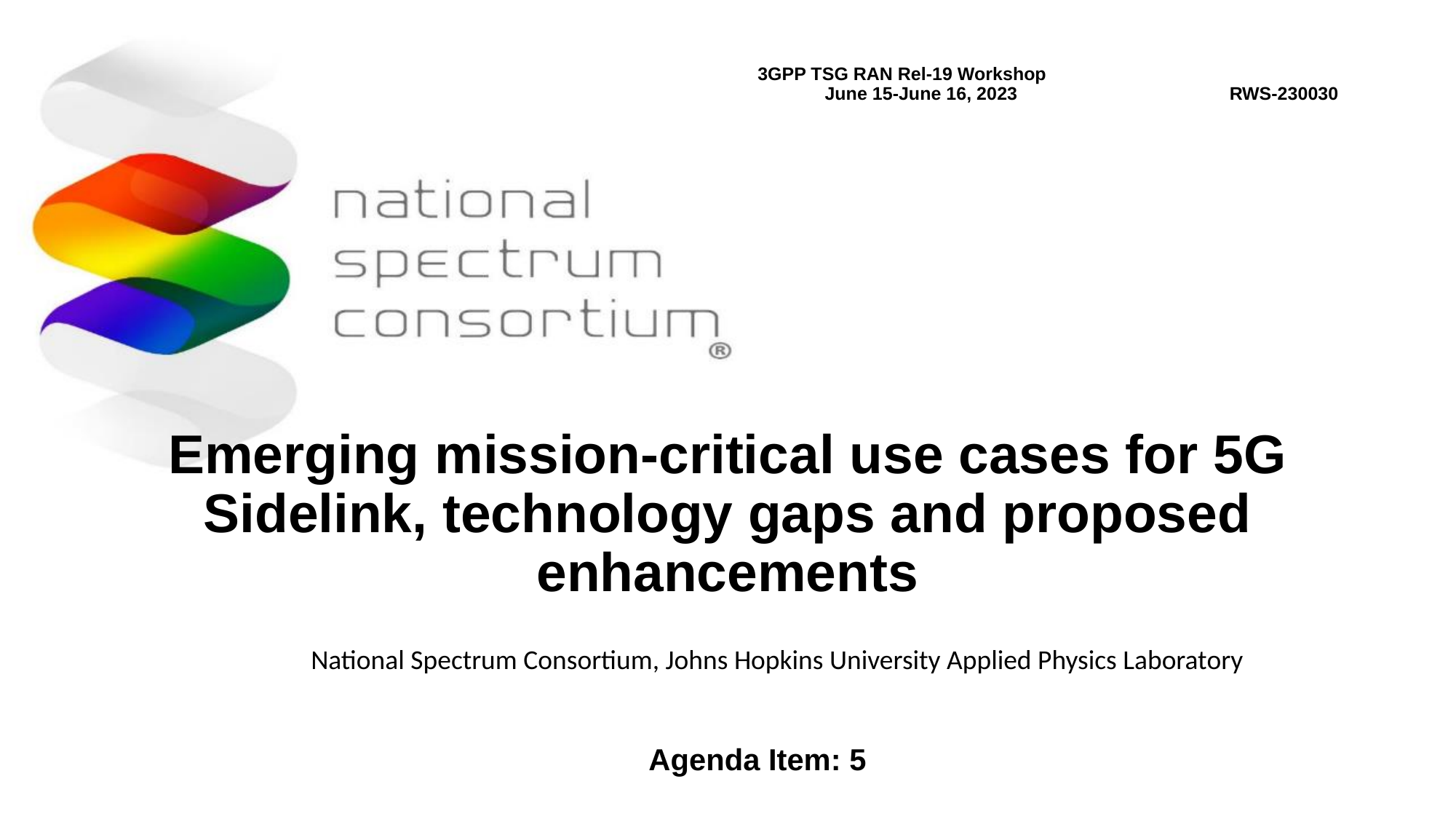

3GPP TSG RAN Rel-19 Workshop
June 15-June 16, 2023
RWS-230030
# Emerging mission-critical use cases for 5G Sidelink, technology gaps and proposed enhancements
National Spectrum Consortium, Johns Hopkins University Applied Physics Laboratory
Agenda Item: 5